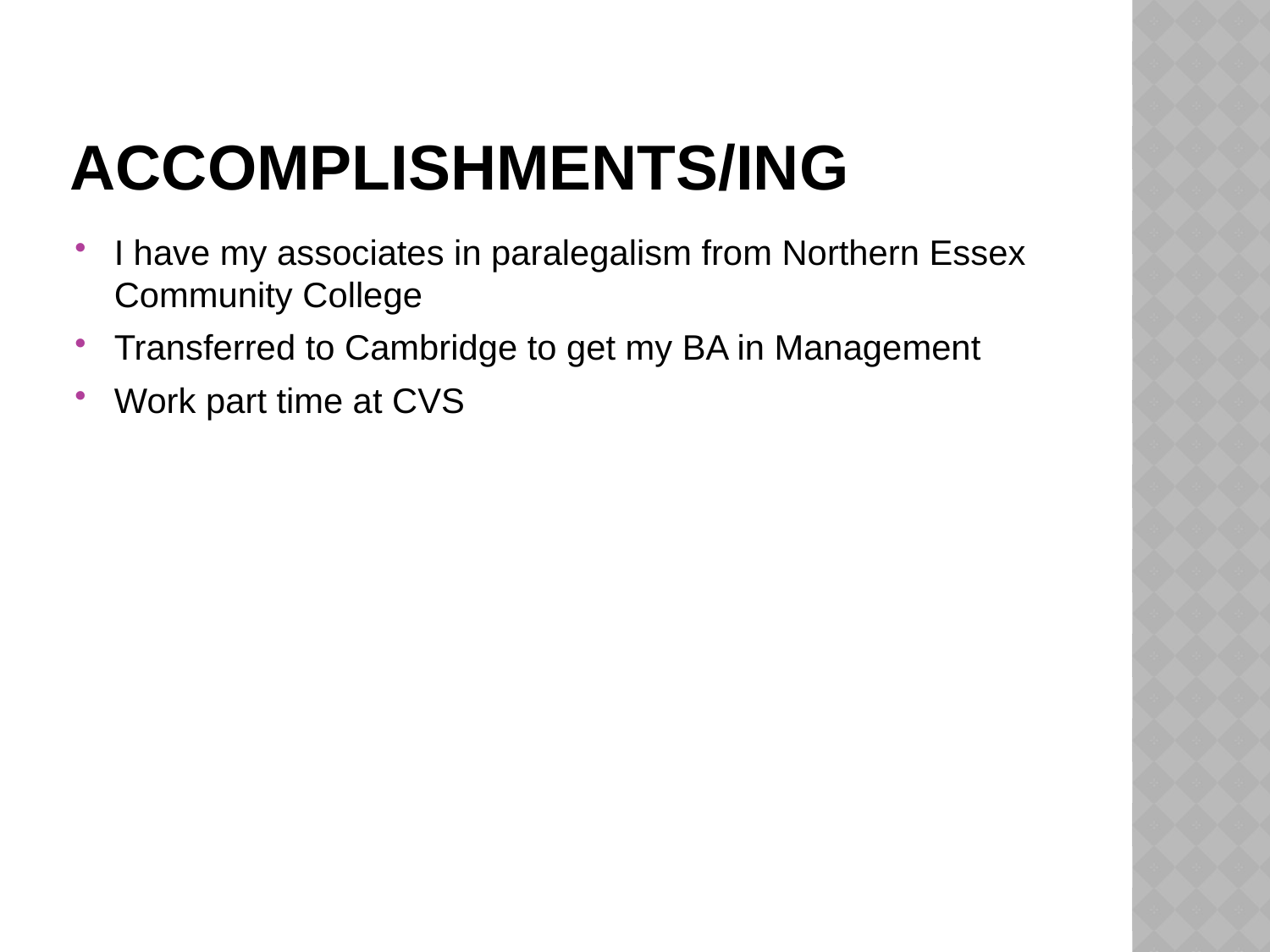

# Accomplishments/ing
I have my associates in paralegalism from Northern Essex Community College
Transferred to Cambridge to get my BA in Management
Work part time at CVS